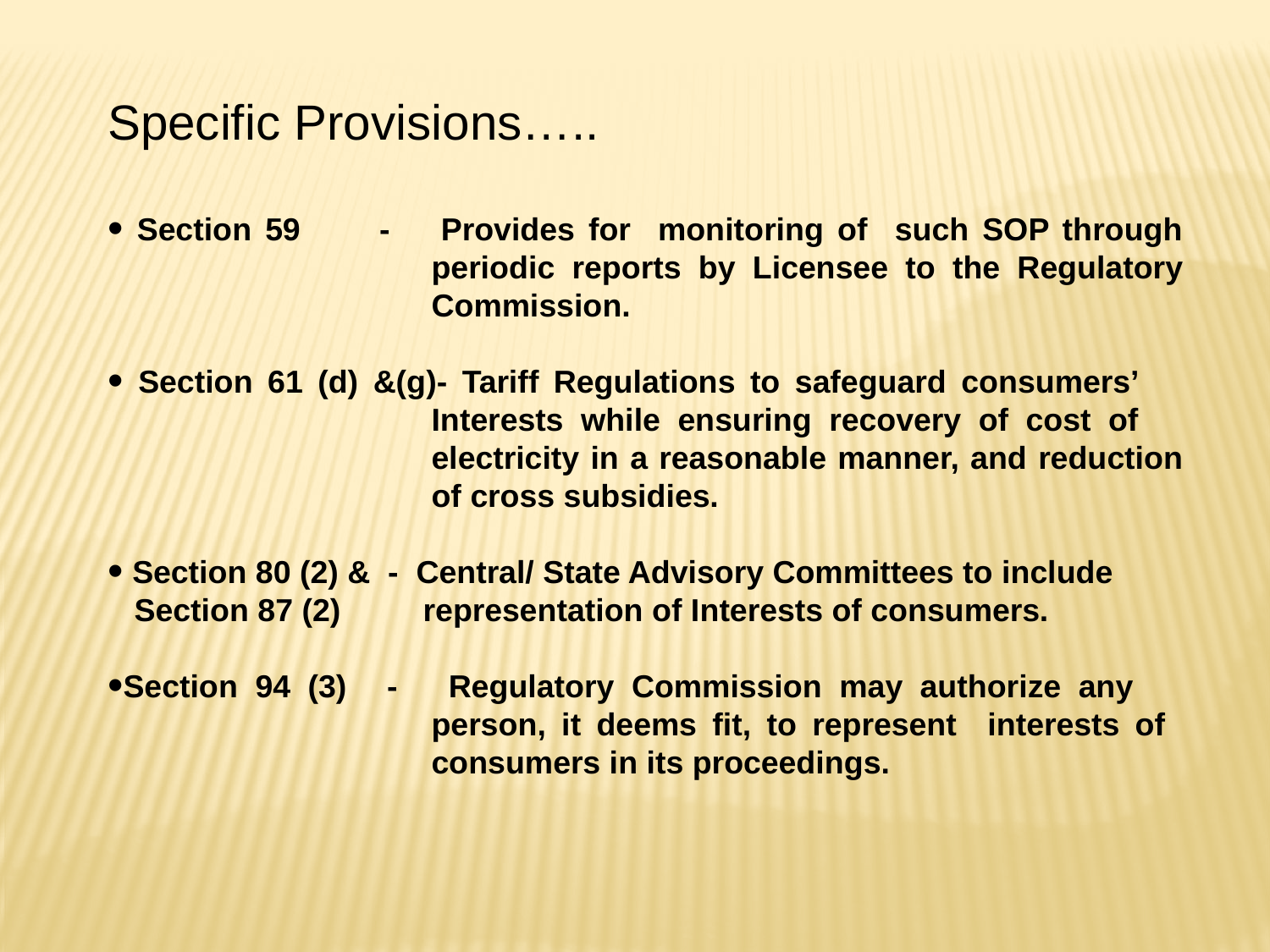

Specific Provisions…..

 Section 59	-	Provides for  monitoring of  such SOP through 		periodic reports by Licensee to the Regulatory 		Commission.

 Section 61 (d) &(g)- Tariff Regulations to safeguard consumers’ 			Interests while ensuring recovery of cost of 			electricity in a reasonable manner, and reduction 		of cross subsidies.

 Section 80 (2) &  -  Central/ State Advisory Committees to include
   Section 87 (2)	      representation of Interests of consumers.

Section 94 (3)	-	Regulatory Commission may authorize any 			person, it deems fit, to represent  interests of 			consumers in its proceedings.